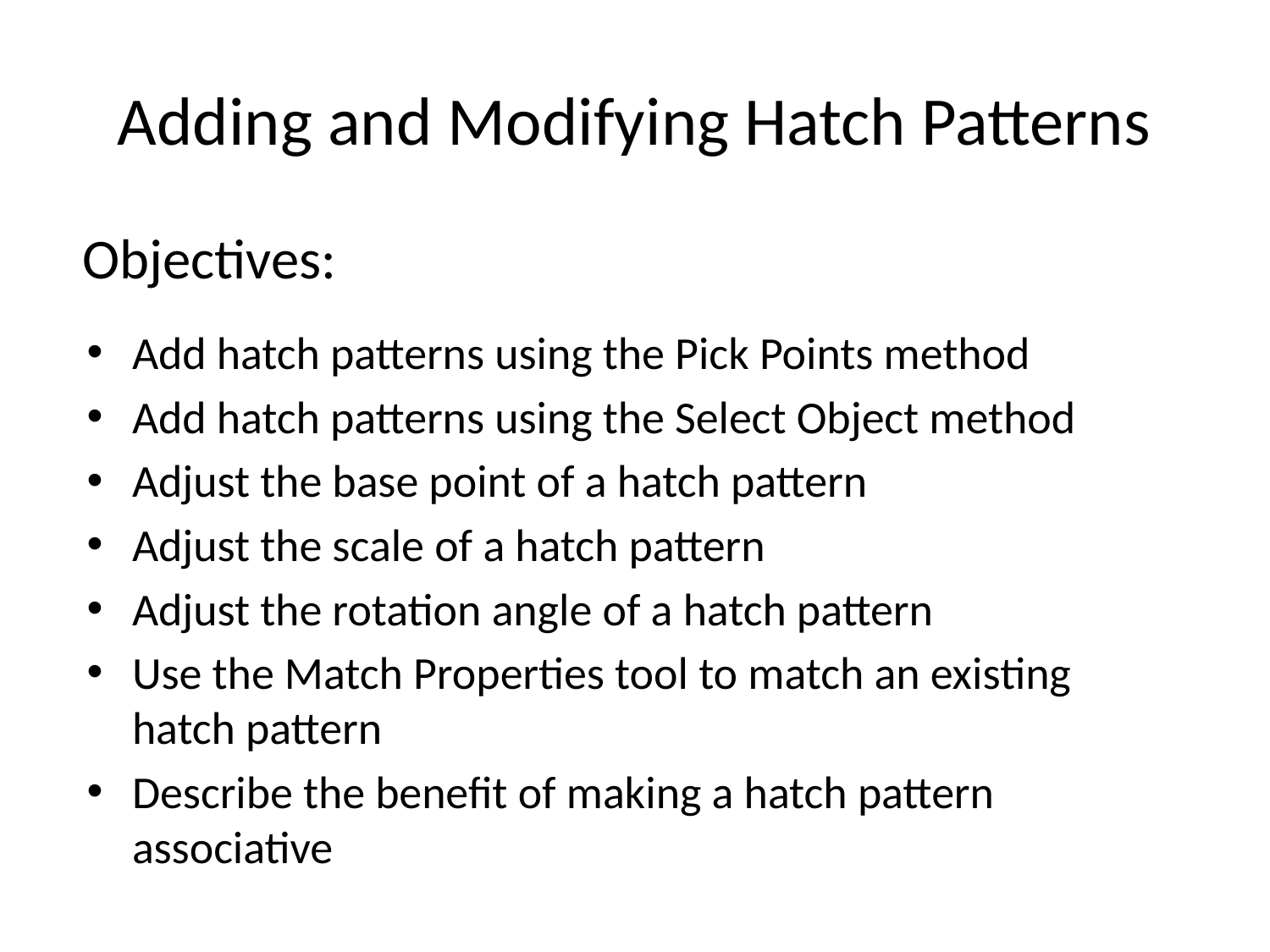

# Adding and Modifying Hatch Patterns
Objectives:
Add hatch patterns using the Pick Points method
Add hatch patterns using the Select Object method
Adjust the base point of a hatch pattern
Adjust the scale of a hatch pattern
Adjust the rotation angle of a hatch pattern
Use the Match Properties tool to match an existing hatch pattern
Describe the benefit of making a hatch pattern associative